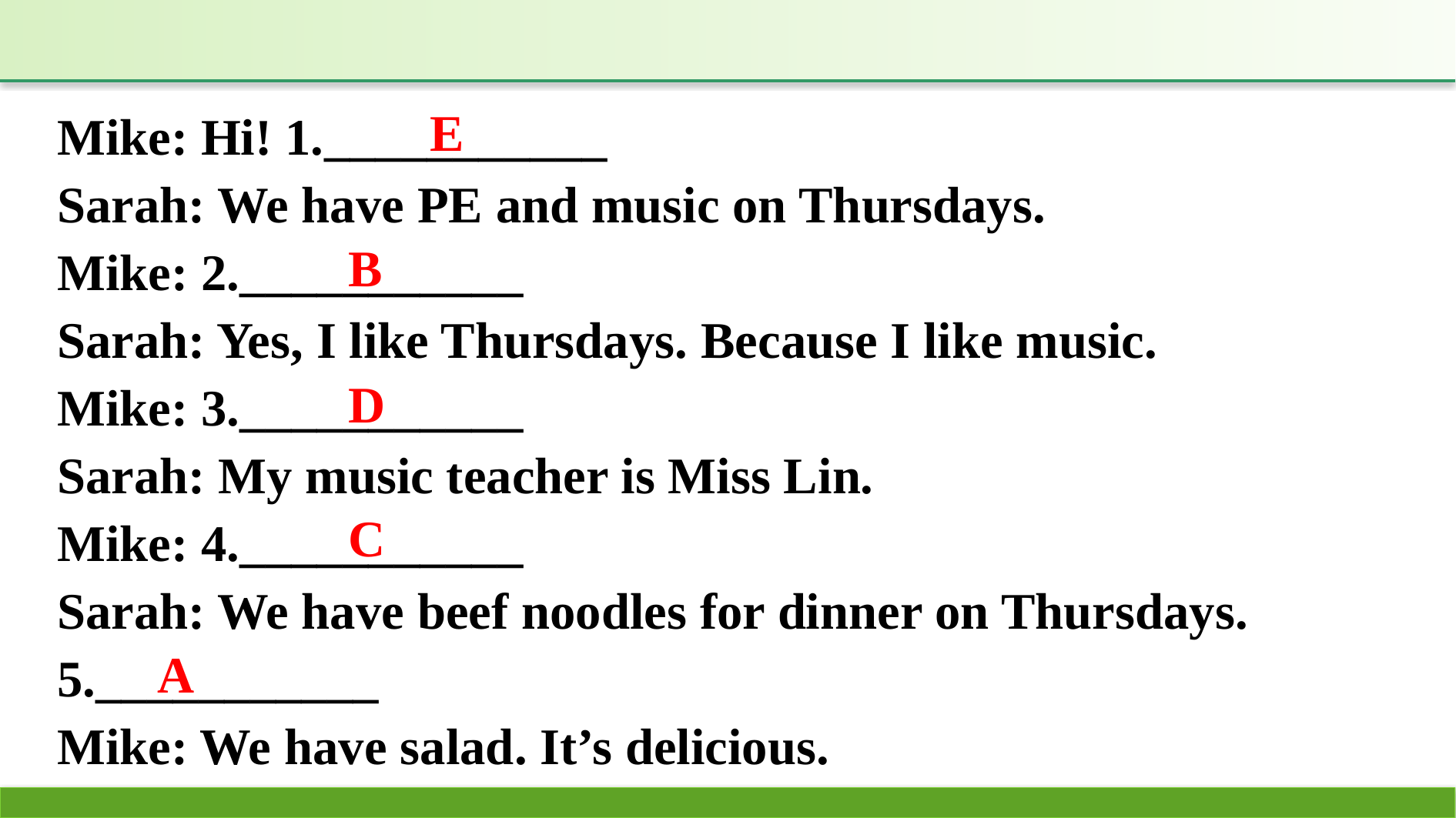

Mike: Hi! 1.___________
Sarah: We have PE and music on Thursdays.
Mike: 2.___________
Sarah: Yes, I like Thursdays. Because I like music.
Mike: 3.___________
Sarah: My music teacher is Miss Lin.
Mike: 4.___________
Sarah: We have beef noodles for dinner on Thursdays.
5.___________
Mike: We have salad. It’s delicious.
E
B
D
C
A